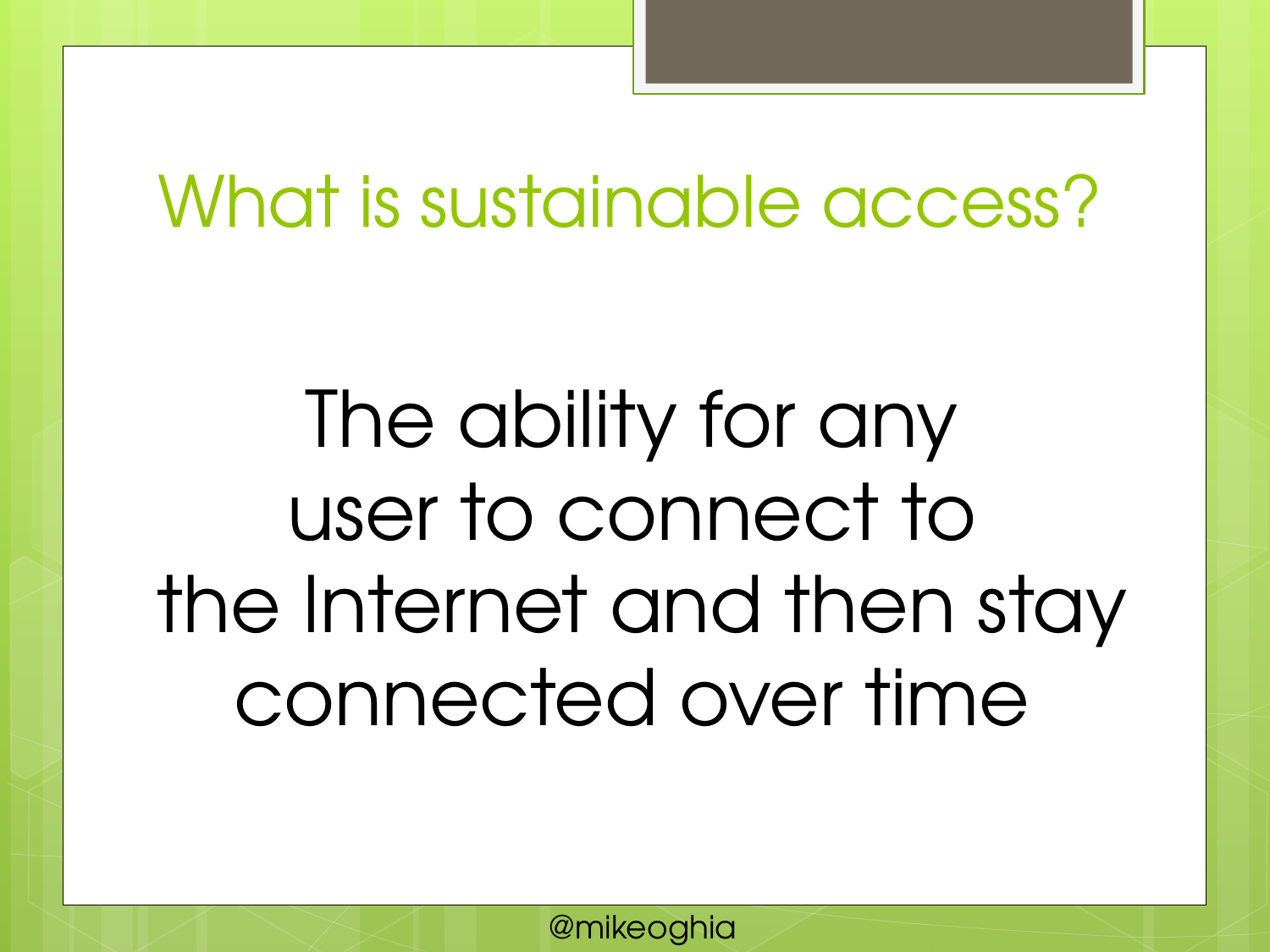

# What is sustainable access?
The ability for any
user to connect to
the Internet and then stay connected over time
@mikeoghia